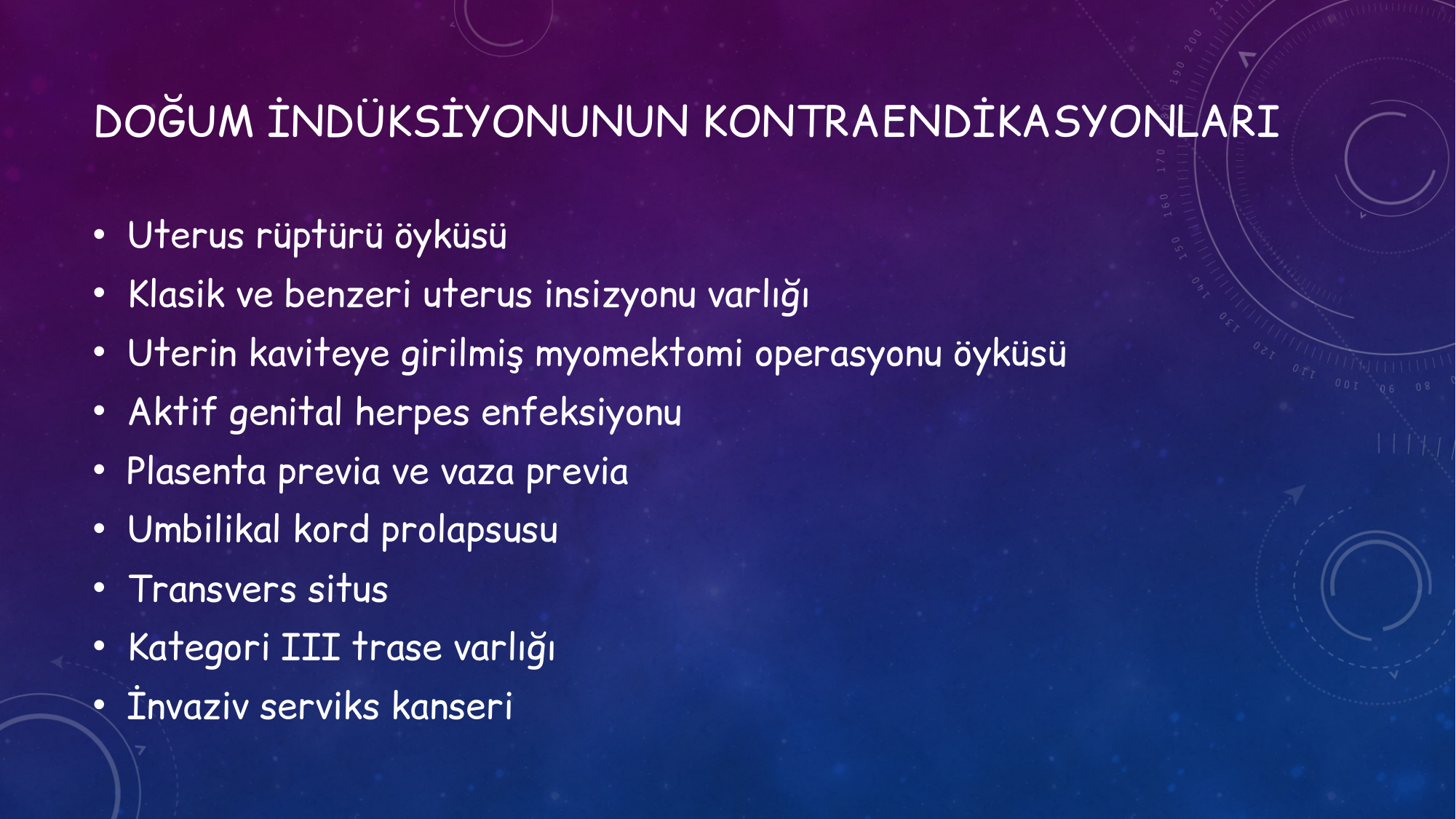

# DOĞUM İNDÜKSİYONUNUN kontraENDİKASYONLARI
Uterus rüptürü öyküsü
Klasik ve benzeri uterus insizyonu varlığı
Uterin kaviteye girilmiş myomektomi operasyonu öyküsü
Aktif genital herpes enfeksiyonu
Plasenta previa ve vaza previa
Umbilikal kord prolapsusu
Transvers situs
Kategori III trase varlığı
İnvaziv serviks kanseri